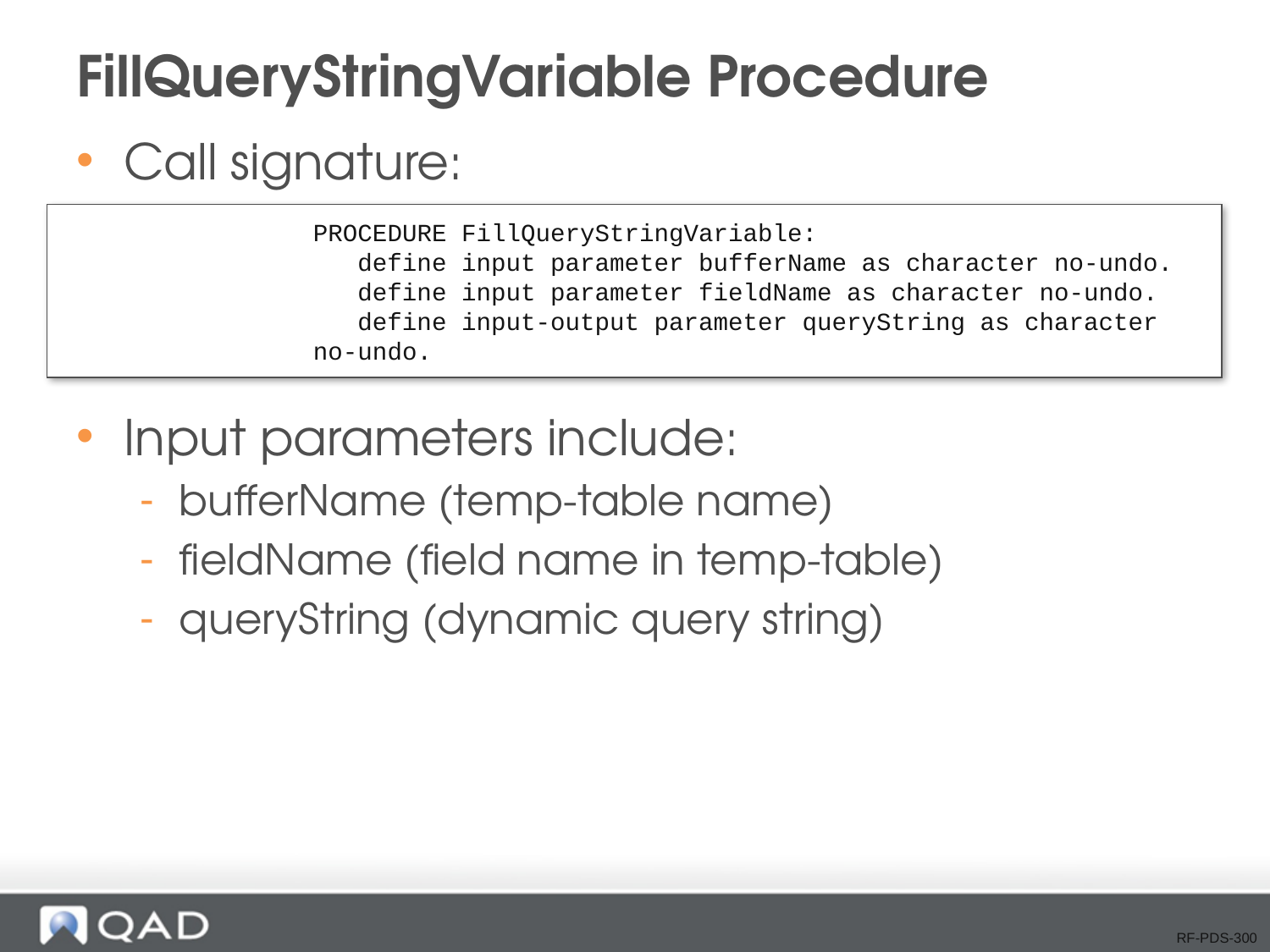

# FillQueryStringVariable Procedure
Call signature:

Input parameters include:
bufferName (temp-table name)
fieldName (field name in temp-table)
queryString (dynamic query string)
PROCEDURE FillQueryStringVariable:
   define input parameter bufferName as character no-undo.
   define input parameter fieldName as character no-undo.
   define input-output parameter queryString as character no-undo.
RF-PDS-300